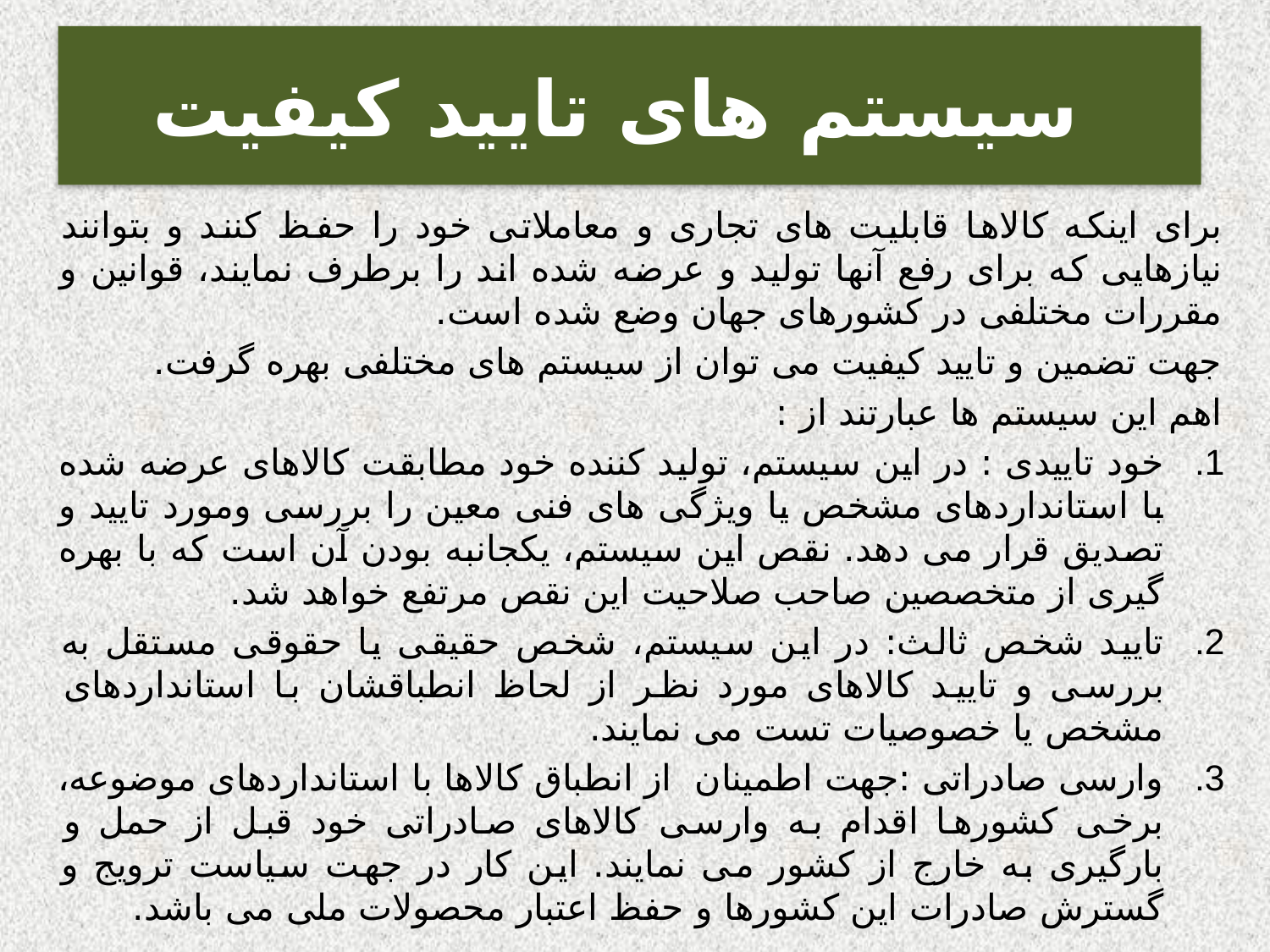

# سیستم های تایید کیفیت
برای اینکه کالاها قابلیت های تجاری و معاملاتی خود را حفظ کنند و بتوانند نیازهایی که برای رفع آنها تولید و عرضه شده اند را برطرف نمایند، قوانین و مقررات مختلفی در کشورهای جهان وضع شده است.
جهت تضمین و تایید کیفیت می توان از سیستم های مختلفی بهره گرفت.
اهم این سیستم ها عبارتند از :
خود تاییدی : در این سیستم، تولید کننده خود مطابقت کالاهای عرضه شده با استانداردهای مشخص یا ویژگی های فنی معین را بررسی ومورد تایید و تصدیق قرار می دهد. نقص این سیستم، یکجانبه بودن آن است که با بهره گیری از متخصصین صاحب صلاحیت این نقص مرتفع خواهد شد.
تایید شخص ثالث: در این سیستم، شخص حقیقی یا حقوقی مستقل به بررسی و تایید کالاهای مورد نظر از لحاظ انطباقشان با استانداردهای مشخص یا خصوصیات تست می نمایند.
وارسی صادراتی :جهت اطمینان  از انطباق کالاها با استانداردهای موضوعه، برخی کشورها اقدام به وارسی کالاهای صادراتی خود قبل از حمل و بارگیری به خارج از کشور می نمایند. این کار در جهت سیاست ترویج و گسترش صادرات این کشورها و حفظ اعتبار محصولات ملی می باشد.